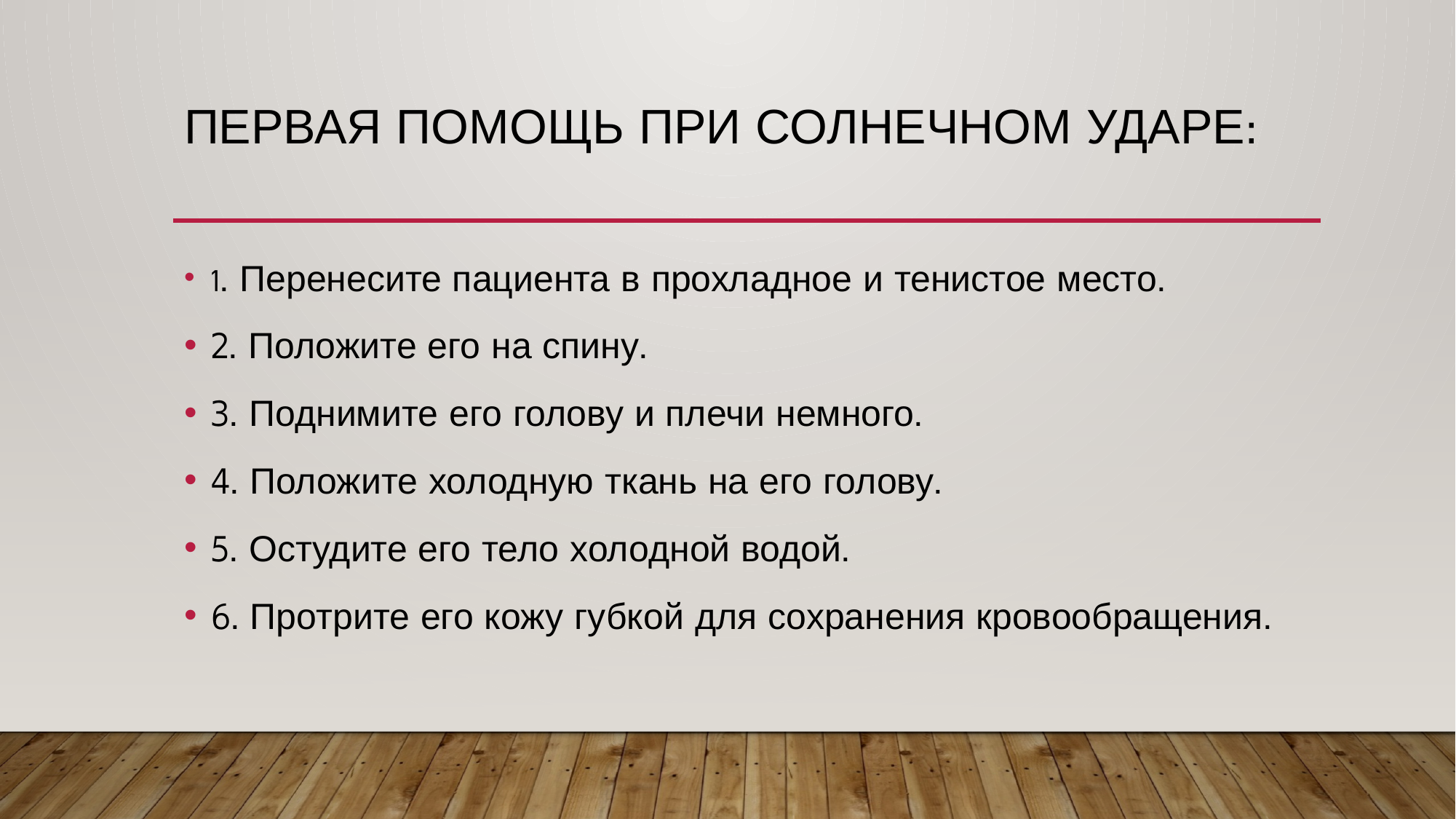

# Первая помощь при солнечном ударе:
1. Перенесите пациента в прохладное и тенистое место.
2. Положите его на спину.
3. Поднимите его голову и плечи немного.
4. Положите холодную ткань на его голову.
5. Остудите его тело холодной водой.
6. Протрите его кожу губкой для сохранения кровообращения.